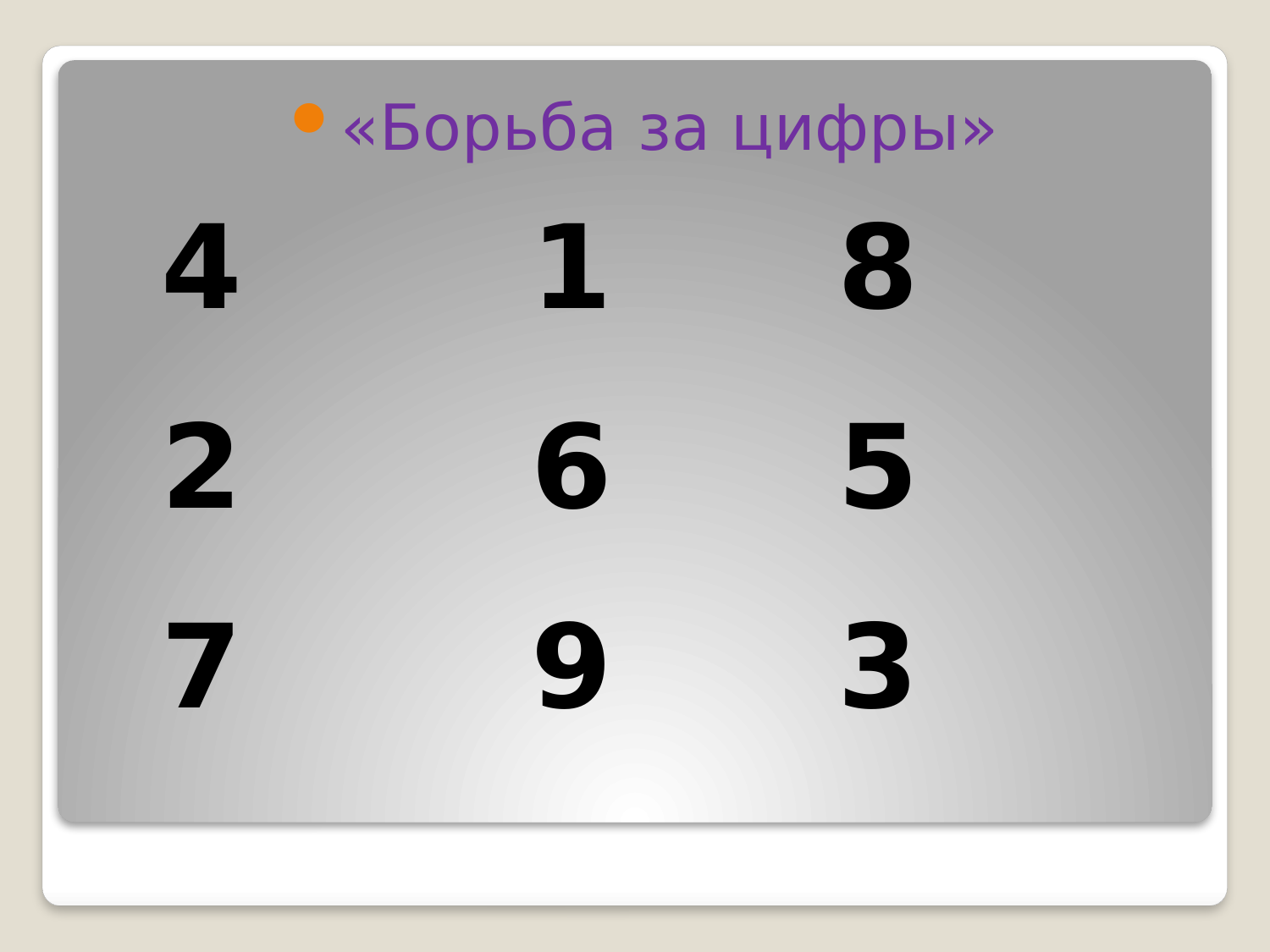

«Борьба за цифры»
| 4 | 1 | 8 |
| --- | --- | --- |
| 2 | 6 | 5 |
| 7 | 9 | 3 |
|  |  |  |
| --- | --- | --- |
|  |  |  |
|  |  |  |
#